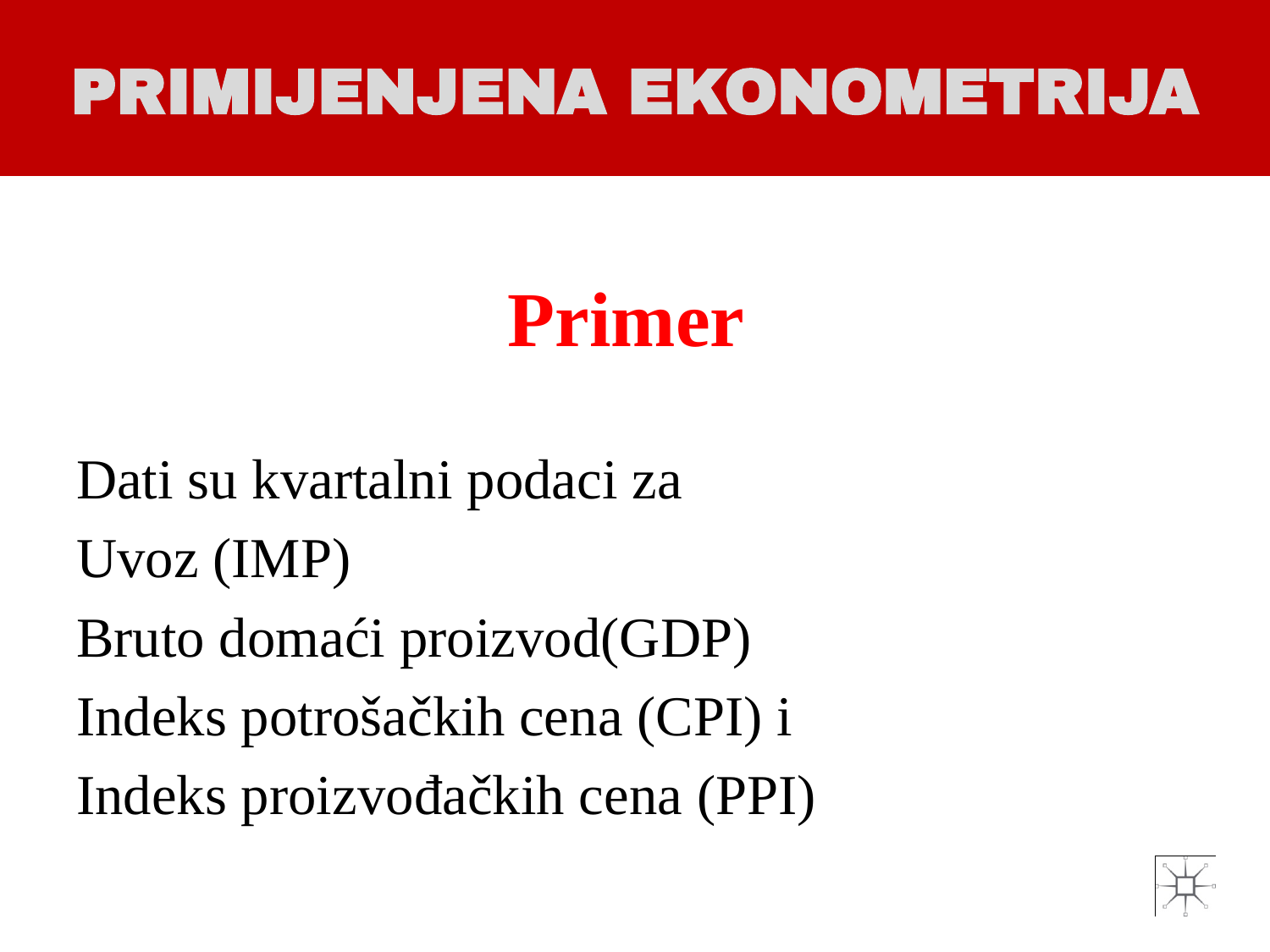

PRIMIJENJENA EKONOMETRIJA
# Primer
Dati su kvartalni podaci za
Uvoz (IMP)
Bruto domaći proizvod(GDP)
Indeks potrošačkih cena (CPI) i
Indeks proizvođačkih cena (PPI)